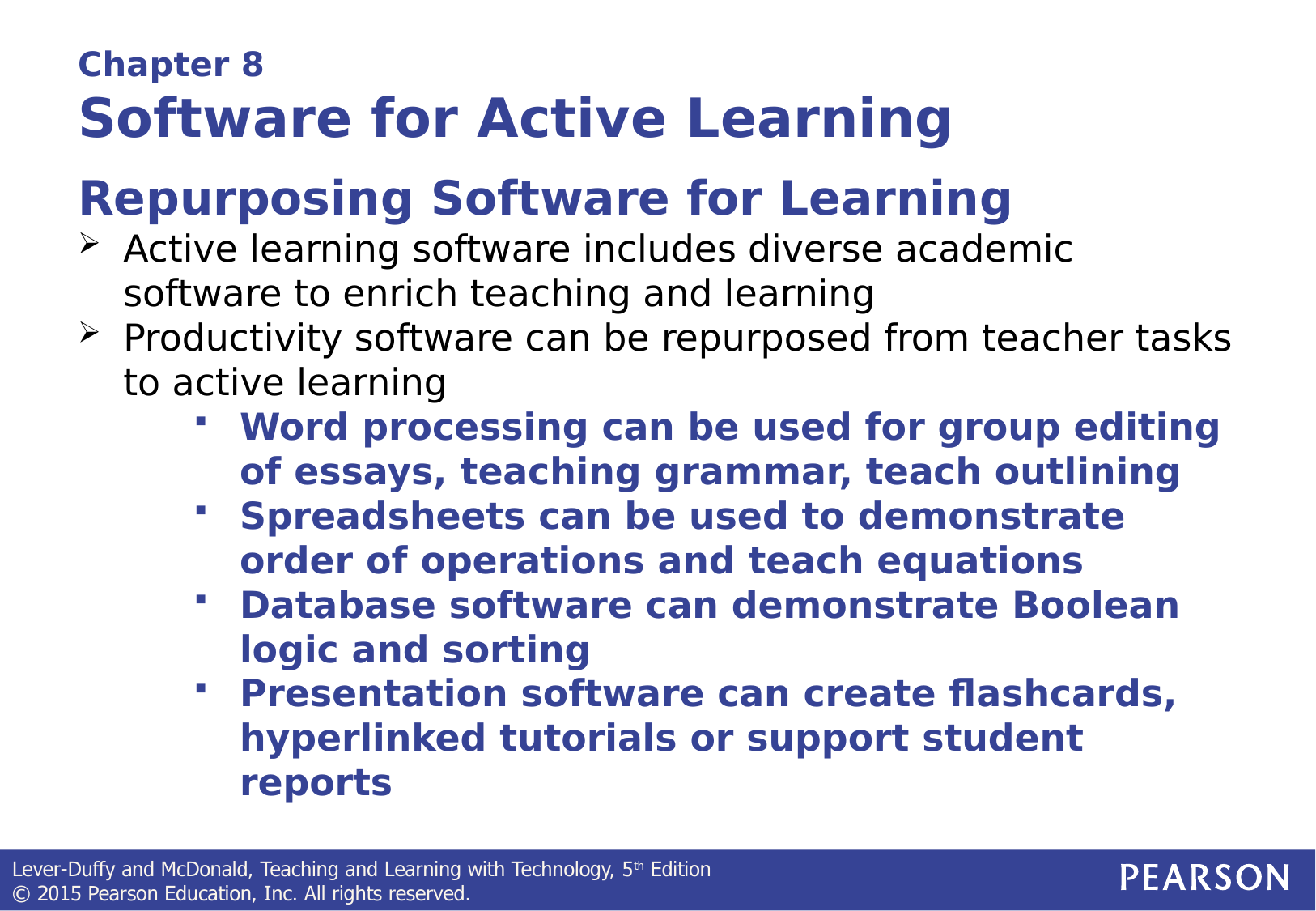

# Chapter 8 Software for Active Learning
Repurposing Software for Learning
Active learning software includes diverse academic software to enrich teaching and learning
Productivity software can be repurposed from teacher tasks to active learning
Word processing can be used for group editing of essays, teaching grammar, teach outlining
Spreadsheets can be used to demonstrate order of operations and teach equations
Database software can demonstrate Boolean logic and sorting
Presentation software can create flashcards, hyperlinked tutorials or support student reports